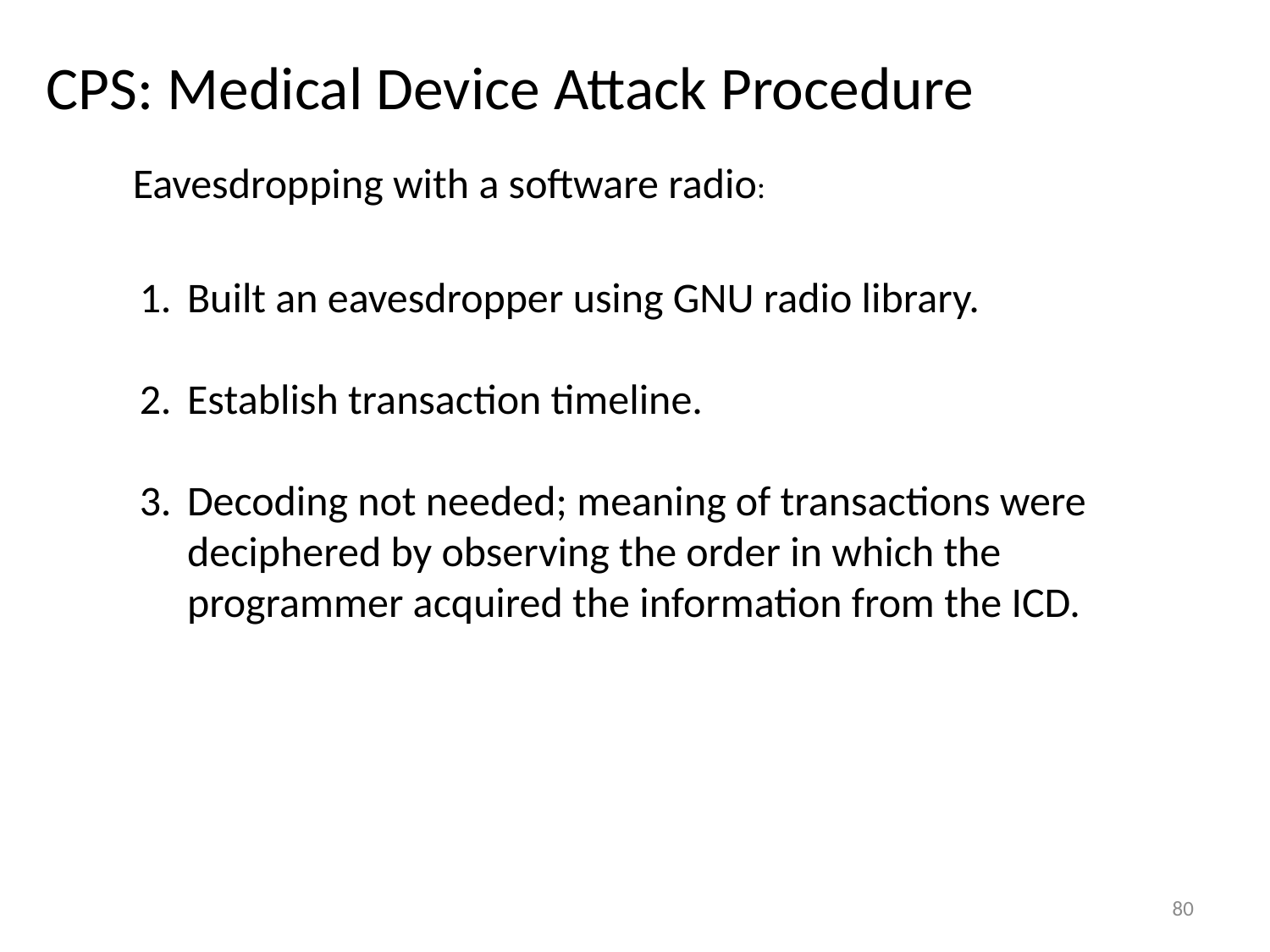

# CPS: Medical Device Attack Procedure
Eavesdropping with a software radio:
Built an eavesdropper using GNU radio library.
Establish transaction timeline.
Decoding not needed; meaning of transactions were deciphered by observing the order in which the programmer acquired the information from the ICD.
80